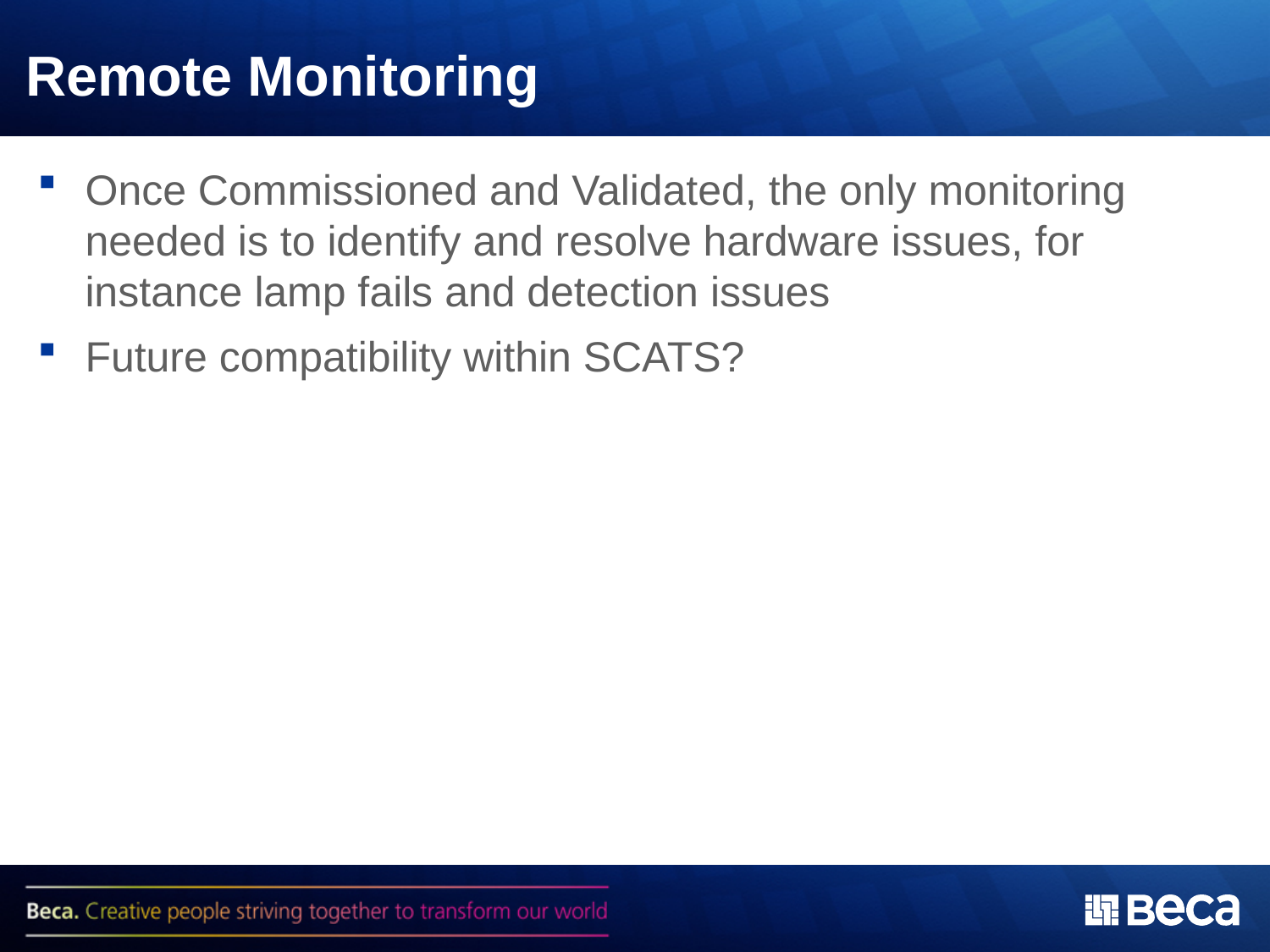

# Remote Monitoring
Once Commissioned and Validated, the only monitoring needed is to identify and resolve hardware issues, for instance lamp fails and detection issues
Future compatibility within SCATS?